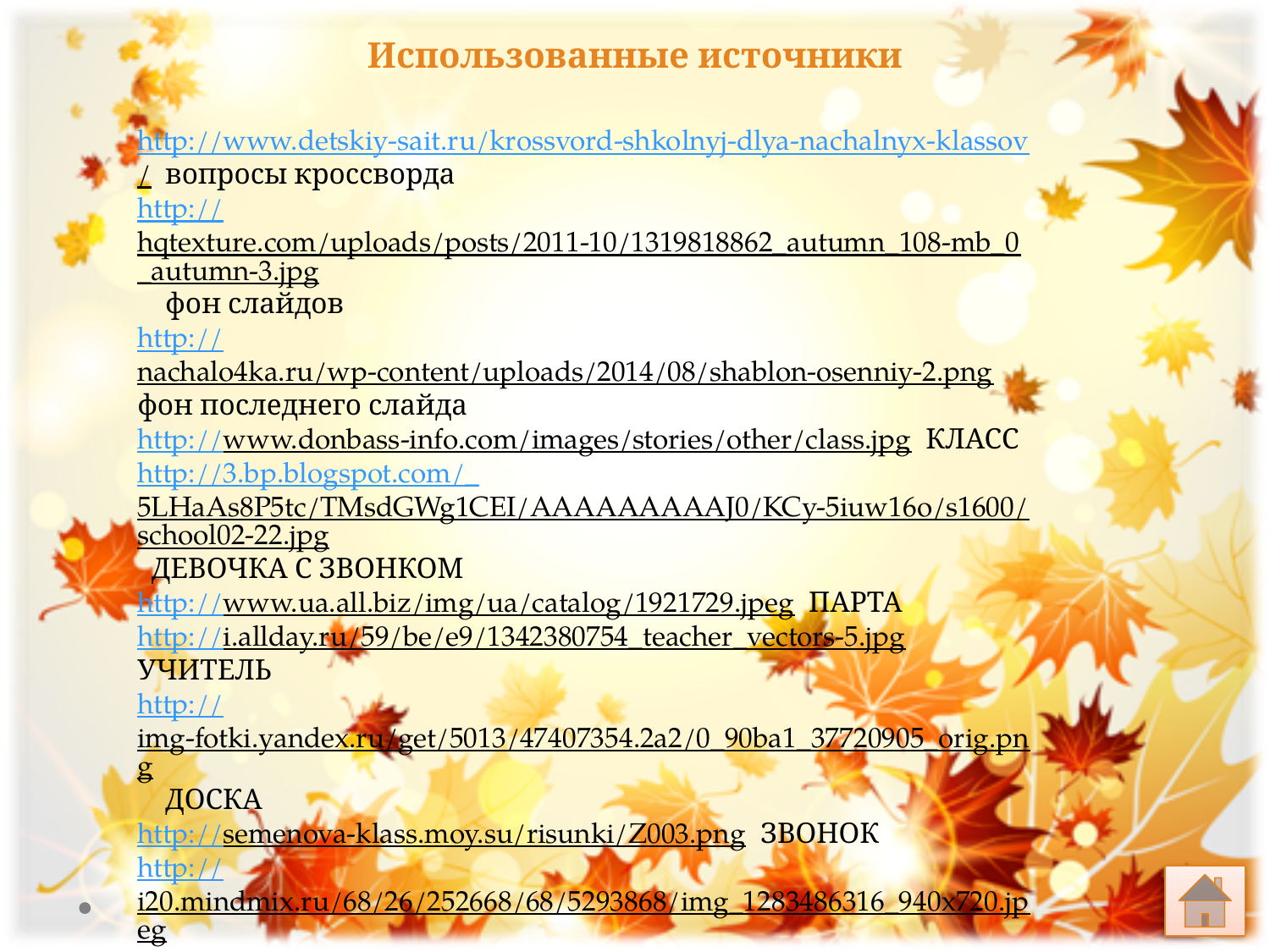

Использованные источники
http://www.detskiy-sait.ru/krossvord-shkolnyj-dlya-nachalnyx-klassov/  вопросы кроссворда
http://hqtexture.com/uploads/posts/2011-10/1319818862_autumn_108-mb_0_autumn-3.jpg    фон слайдов
http://nachalo4ka.ru/wp-content/uploads/2014/08/shablon-osenniy-2.png   фон последнего слайда
http://www.donbass-info.com/images/stories/other/class.jpg  КЛАСС
http://3.bp.blogspot.com/_5LHaAs8P5tc/TMsdGWg1CEI/AAAAAAAAAJ0/KCy-5iuw16o/s1600/school02-22.jpg  ДЕВОЧКА С ЗВОНКОМ
http://www.ua.all.biz/img/ua/catalog/1921729.jpeg  ПАРТА
http://i.allday.ru/59/be/e9/1342380754_teacher_vectors-5.jpg  УЧИТЕЛЬ
http://img-fotki.yandex.ru/get/5013/47407354.2a2/0_90ba1_37720905_orig.png    ДОСКА
http://semenova-klass.moy.su/risunki/Z003.png  ЗВОНОК
http://i20.mindmix.ru/68/26/252668/68/5293868/img_1283486316_940x720.jpeg  ЖУРНАЛ